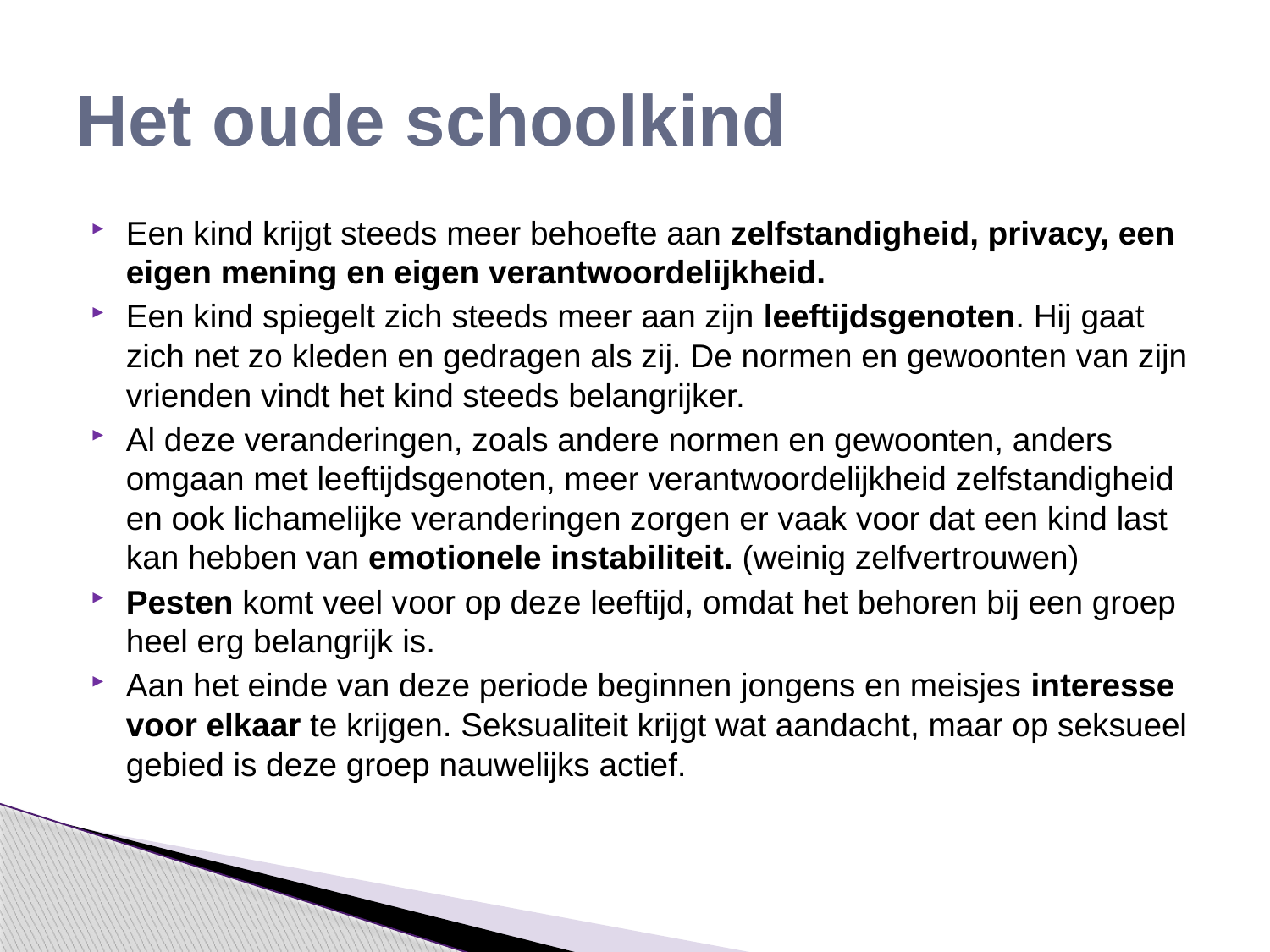

# Het oude schoolkind
Een kind krijgt steeds meer behoefte aan zelfstandigheid, privacy, een eigen mening en eigen verantwoordelijkheid.
Een kind spiegelt zich steeds meer aan zijn leeftijdsgenoten. Hij gaat zich net zo kleden en gedragen als zij. De normen en gewoonten van zijn vrienden vindt het kind steeds belangrijker.
Al deze veranderingen, zoals andere normen en gewoonten, anders omgaan met leeftijdsgenoten, meer verantwoordelijkheid zelfstandigheid en ook lichamelijke veranderingen zorgen er vaak voor dat een kind last kan hebben van emotionele instabiliteit. (weinig zelfvertrouwen)
Pesten komt veel voor op deze leeftijd, omdat het behoren bij een groep heel erg belangrijk is.
Aan het einde van deze periode beginnen jongens en meisjes interesse voor elkaar te krijgen. Seksualiteit krijgt wat aandacht, maar op seksueel gebied is deze groep nauwelijks actief.